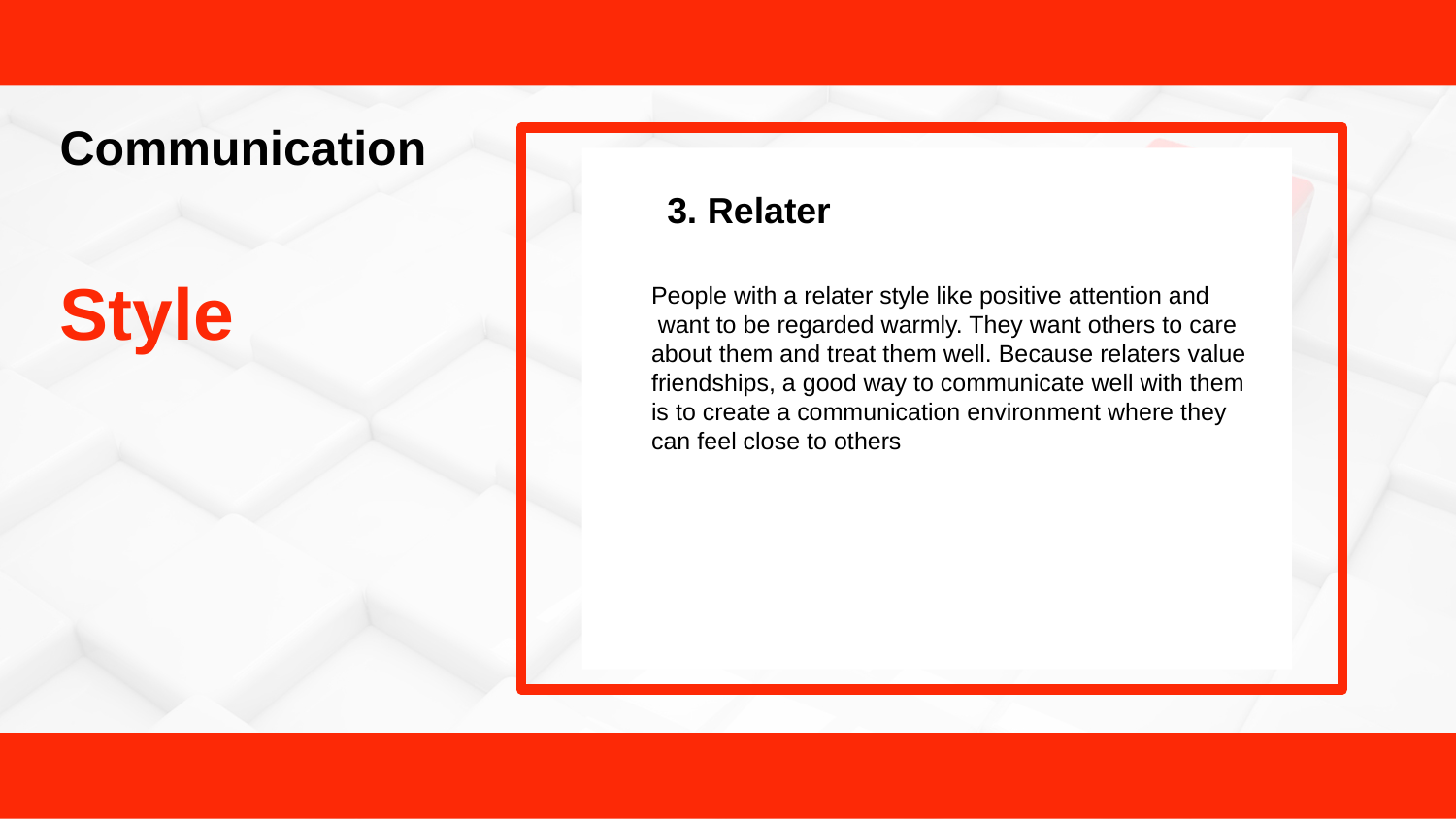

Communication
Style

3. Relater

People with a relater style like positive attention and
 want to be regarded warmly. They want others to care about them and treat them well. Because relaters value friendships, a good way to communicate well with them is to create a communication environment where they
can feel close to others